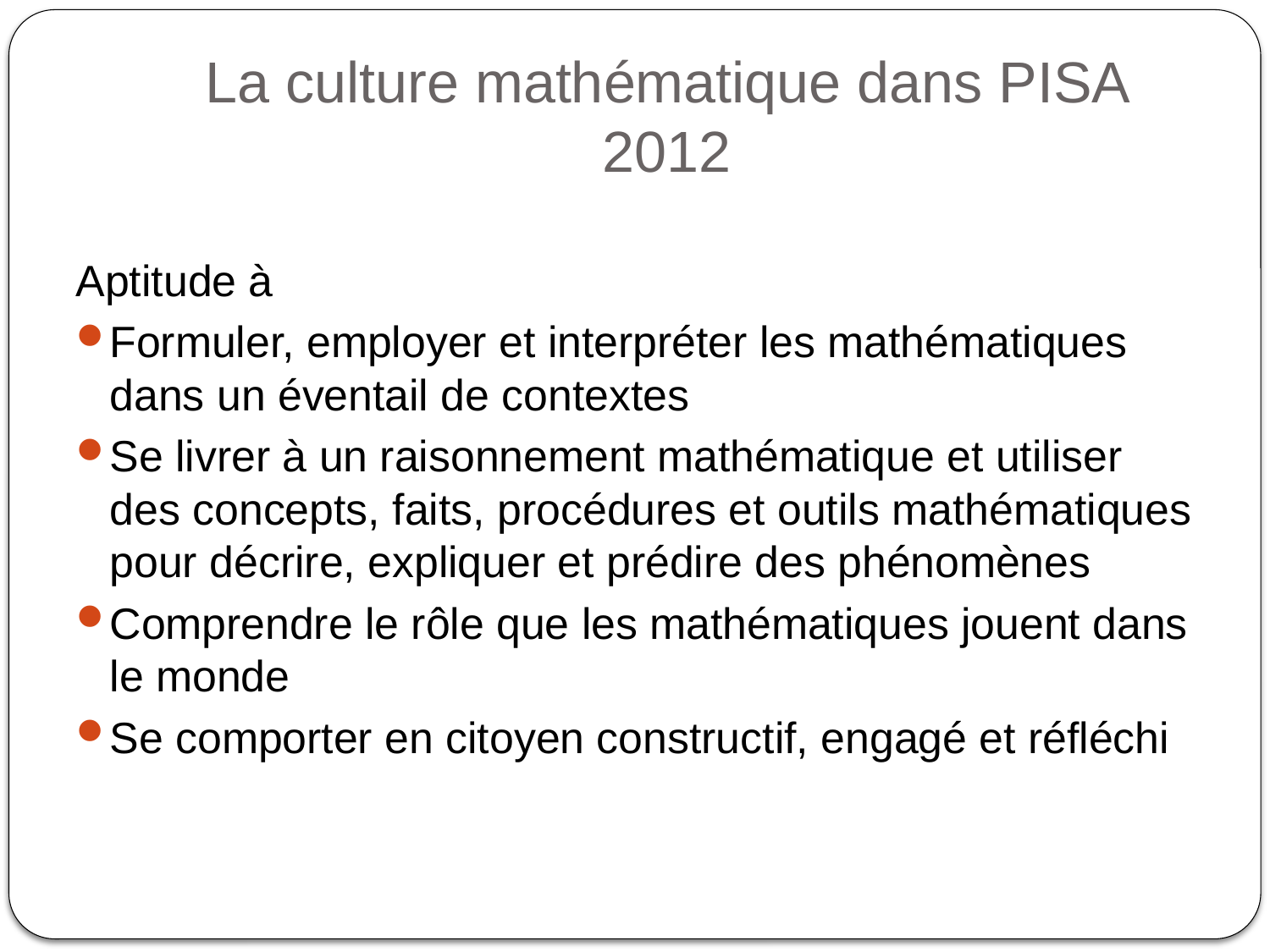

# La culture mathématique dans PISA 2012
Aptitude à
Formuler, employer et interpréter les mathématiques dans un éventail de contextes
Se livrer à un raisonnement mathématique et utiliser des concepts, faits, procédures et outils mathématiques pour décrire, expliquer et prédire des phénomènes
Comprendre le rôle que les mathématiques jouent dans le monde
Se comporter en citoyen constructif, engagé et réfléchi